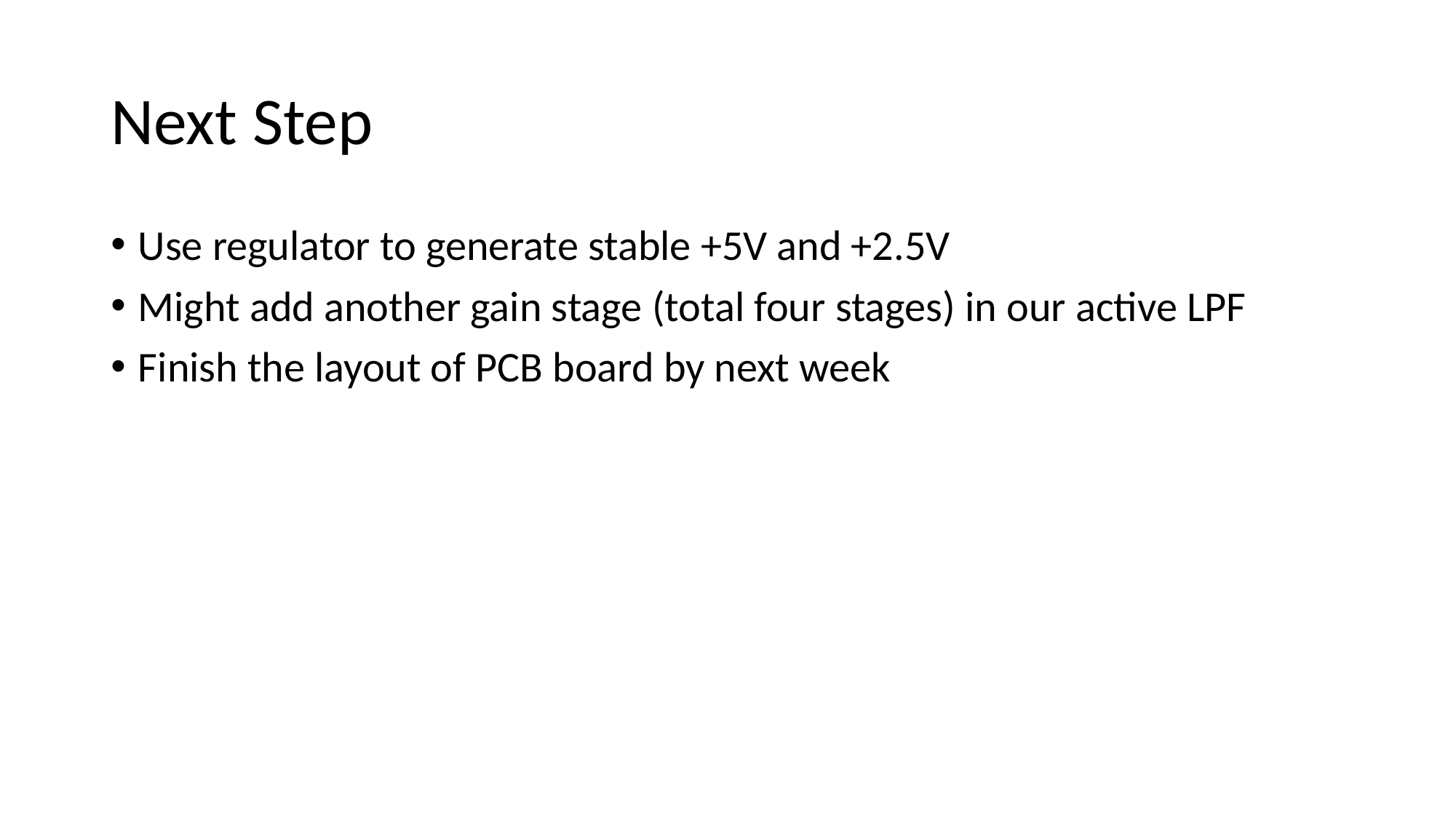

# Next Step
Use regulator to generate stable +5V and +2.5V
Might add another gain stage (total four stages) in our active LPF
Finish the layout of PCB board by next week